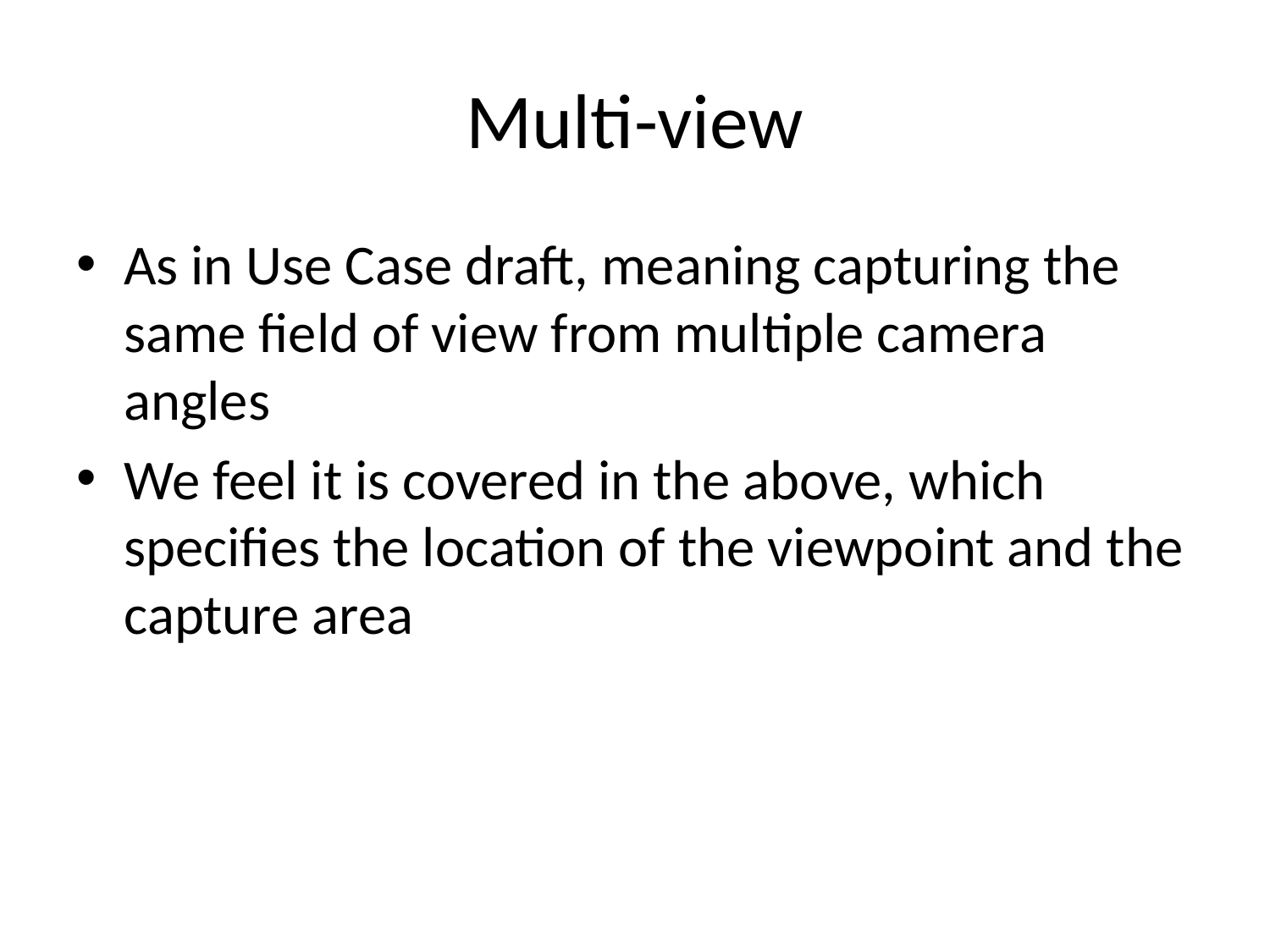

# Multi-view
As in Use Case draft, meaning capturing the same field of view from multiple camera angles
We feel it is covered in the above, which specifies the location of the viewpoint and the capture area